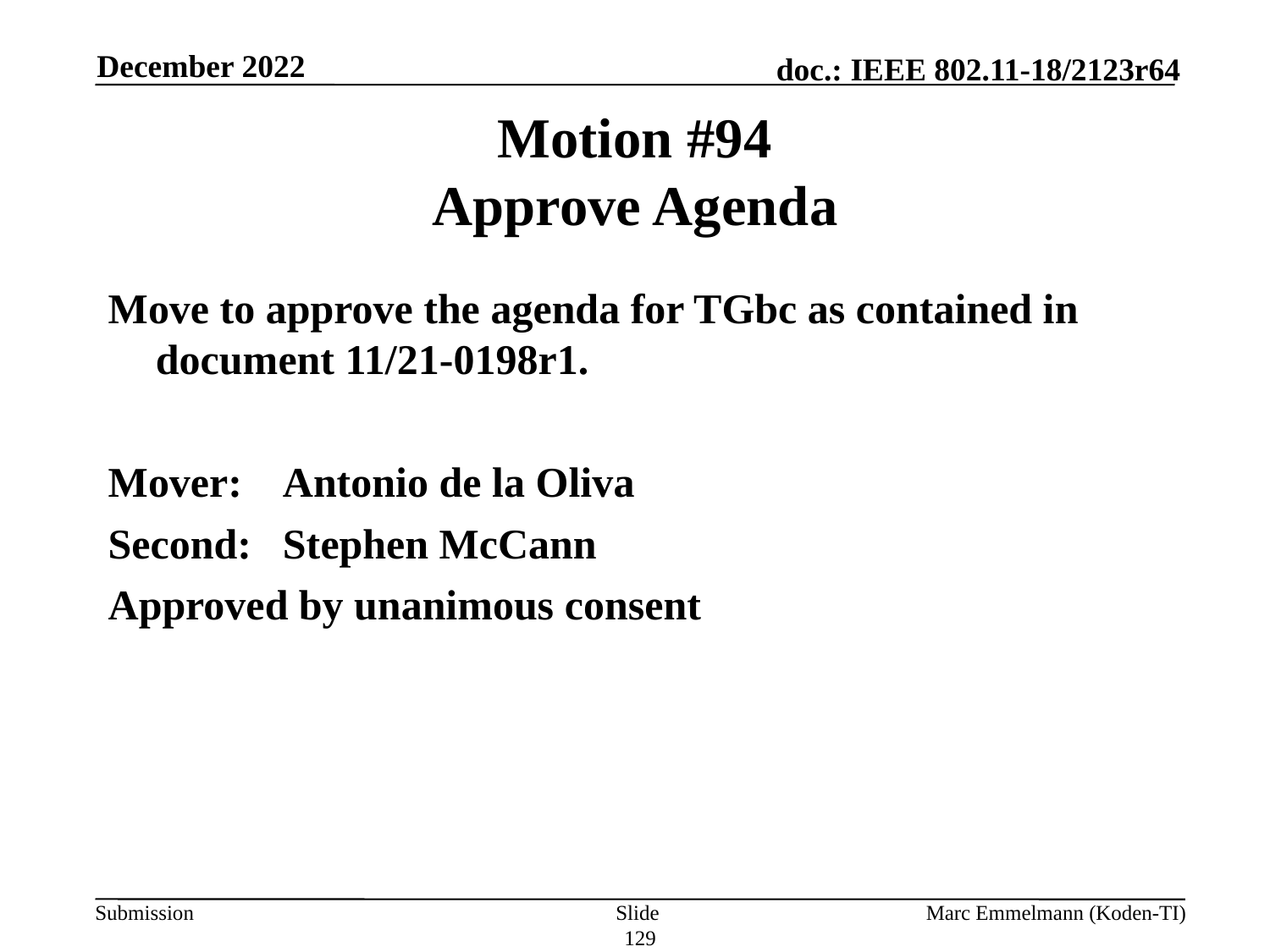

December 2022
# Motion #94 Approve Agenda
Move to approve the agenda for TGbc as contained in document 11/21-0198r1.

Mover:	Antonio de la Oliva
Second:	Stephen McCann
Approved by unanimous consent
Slide 129
Marc Emmelmann (Koden-TI)